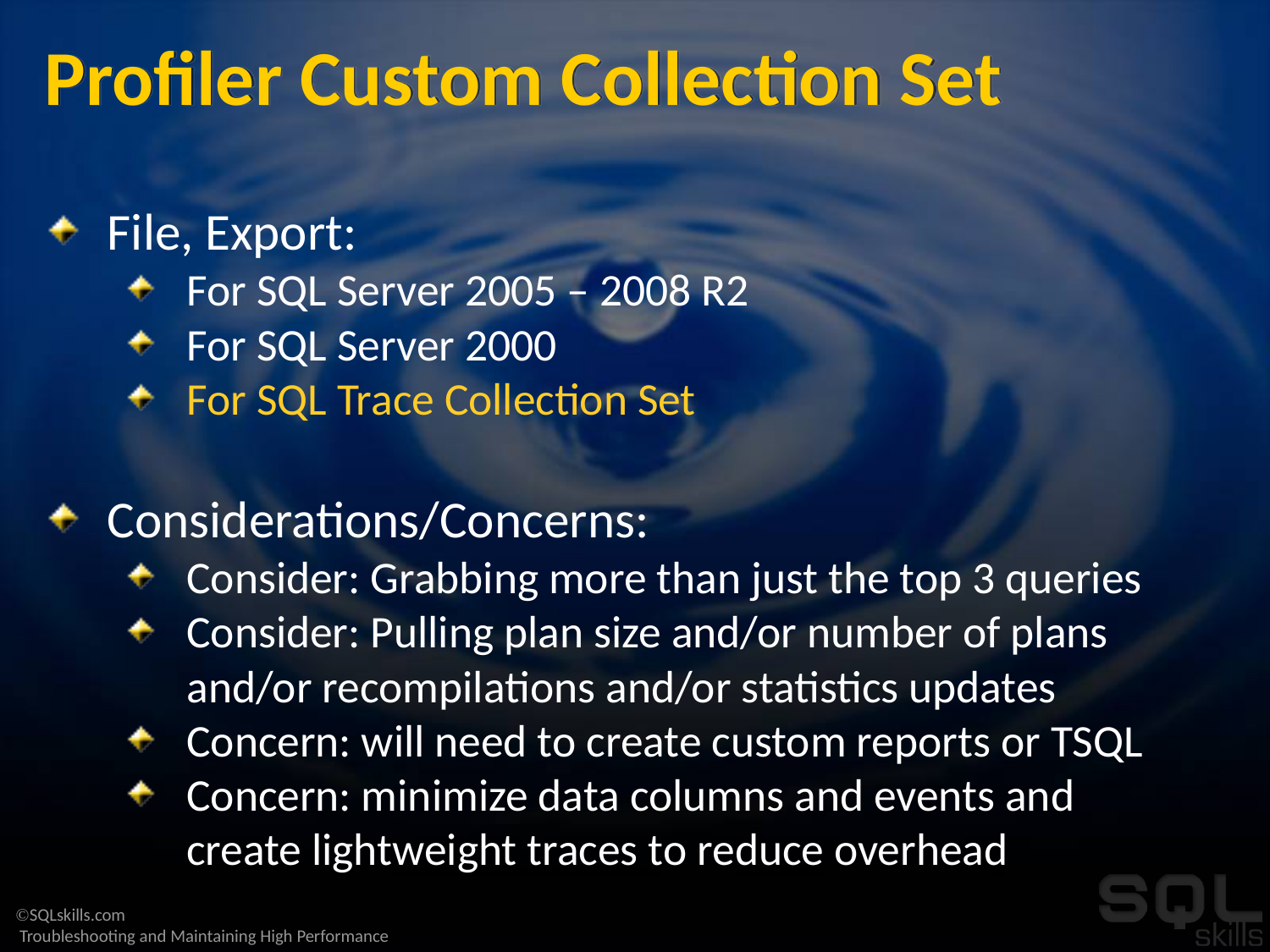

# Profiler Custom Collection Set
File, Export:
For SQL Server 2005 – 2008 R2
For SQL Server 2000
For SQL Trace Collection Set

Considerations/Concerns:
Consider: Grabbing more than just the top 3 queries
Consider: Pulling plan size and/or number of plans and/or recompilations and/or statistics updates
Concern: will need to create custom reports or TSQL
Concern: minimize data columns and events and create lightweight traces to reduce overhead